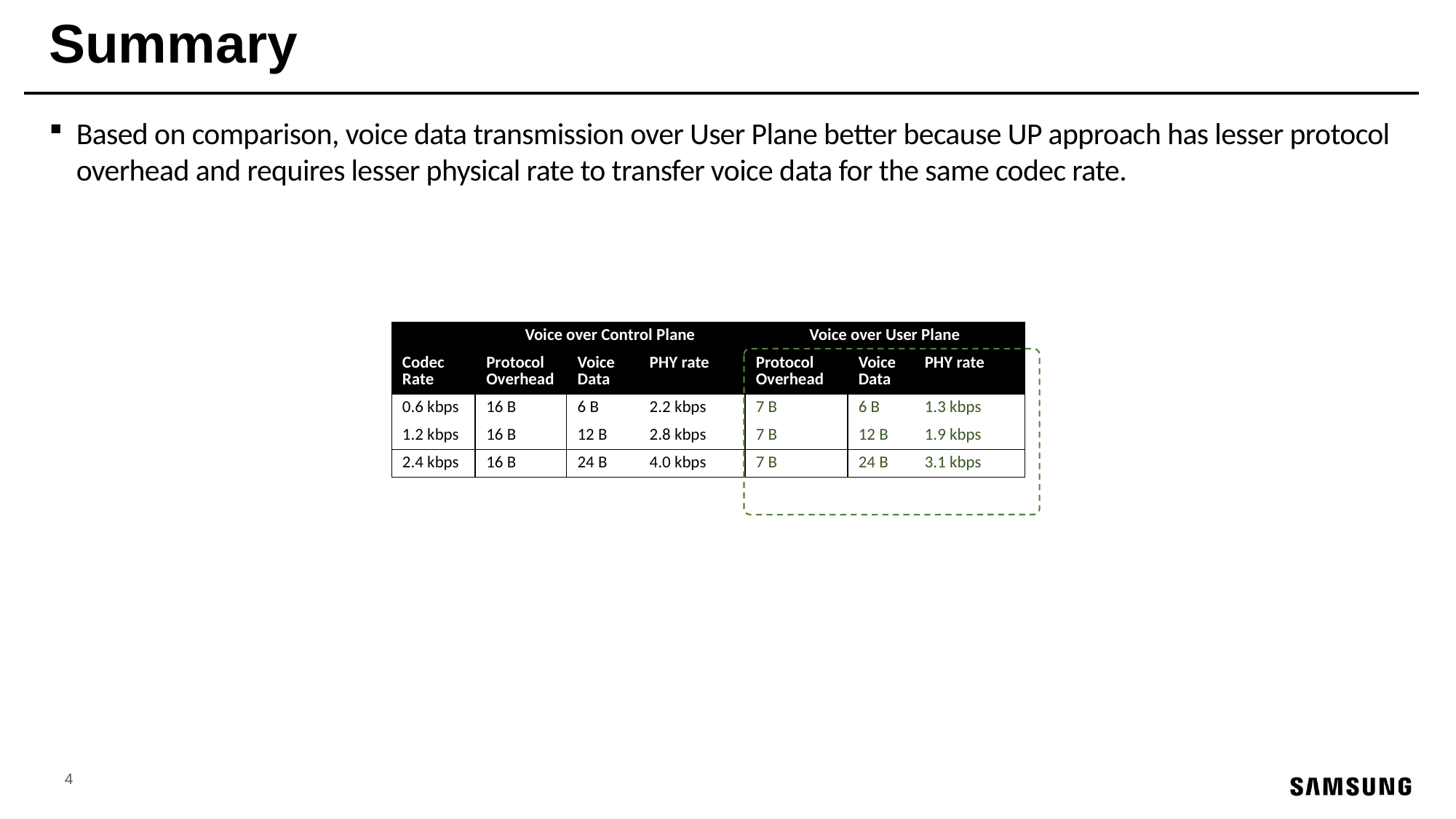

# Summary
Based on comparison, voice data transmission over User Plane better because UP approach has lesser protocol overhead and requires lesser physical rate to transfer voice data for the same codec rate.

|  | Voice over Control Plane |  |  | Voice over User Plane |  |  |
| --- | --- | --- | --- | --- | --- | --- |
| Codec Rate | Protocol Overhead | Voice Data | PHY rate | Protocol Overhead | Voice Data | PHY rate |
| 0.6 kbps | 16 B | 6 B | 2.2 kbps | 7 B | 6 B | 1.3 kbps |
| 1.2 kbps | 16 B | 12 B | 2.8 kbps | 7 B | 12 B | 1.9 kbps |
| 2.4 kbps | 16 B | 24 B | 4.0 kbps | 7 B | 24 B | 3.1 kbps |

4